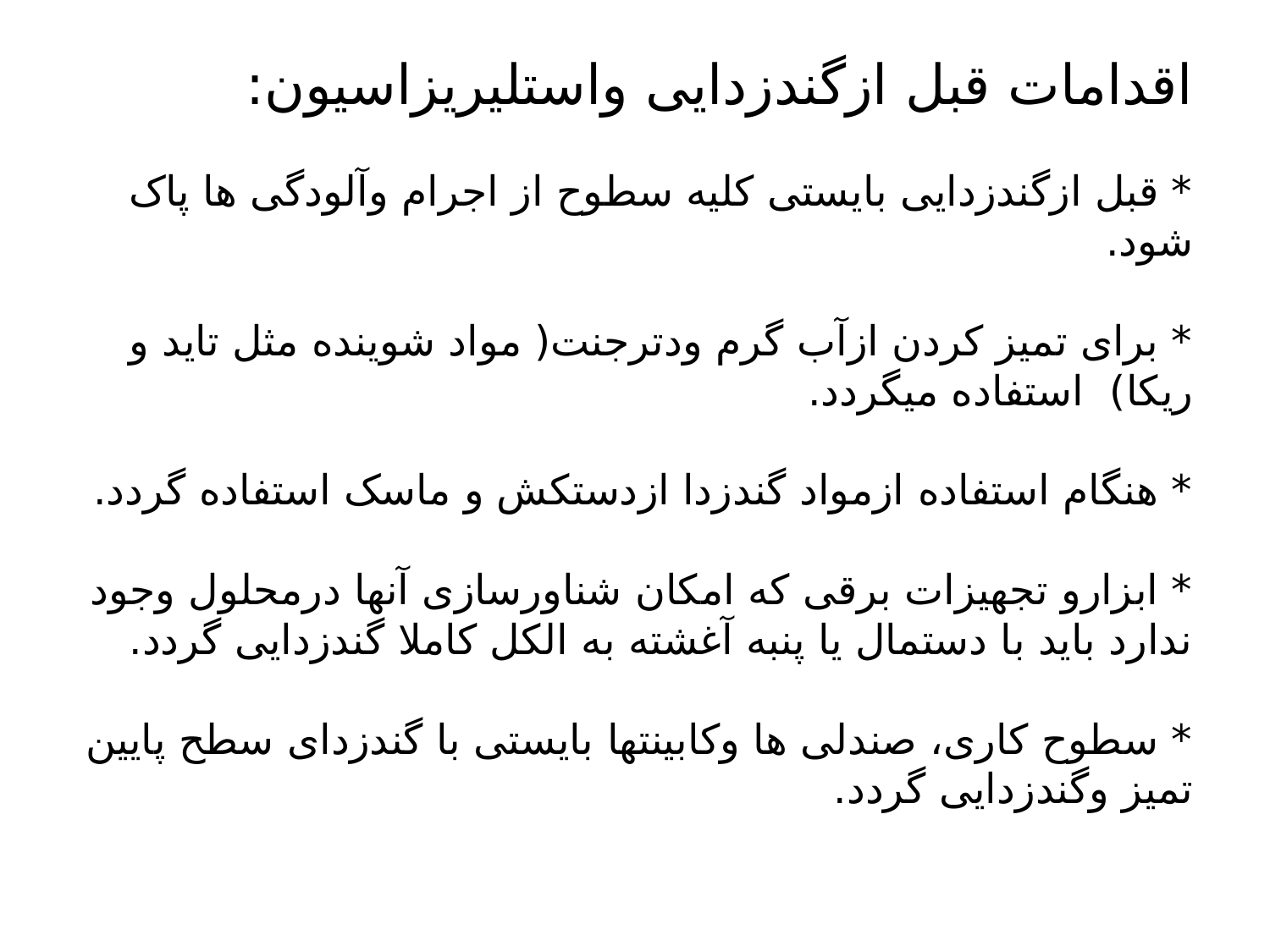

# اقدامات قبل ازگندزدایی واستلیریزاسیون: * قبل ازگندزدایی بایستی کلیه سطوح از اجرام وآلودگی ها پاک شود. * برای تمیز کردن ازآب گرم ودترجنت( مواد شوینده مثل تاید و ریکا)  استفاده میگردد. * هنگام استفاده ازمواد گندزدا ازدستکش و ماسک استفاده گردد. * ابزارو تجهیزات برقی که امکان شناورسازی آنها درمحلول وجود ندارد باید با دستمال یا پنبه آغشته به الکل کاملا گندزدایی گردد. * سطوح کاری، صندلی ها وکابینتها بایستی با گندزدای سطح پایین تمیز وگندزدایی گردد.